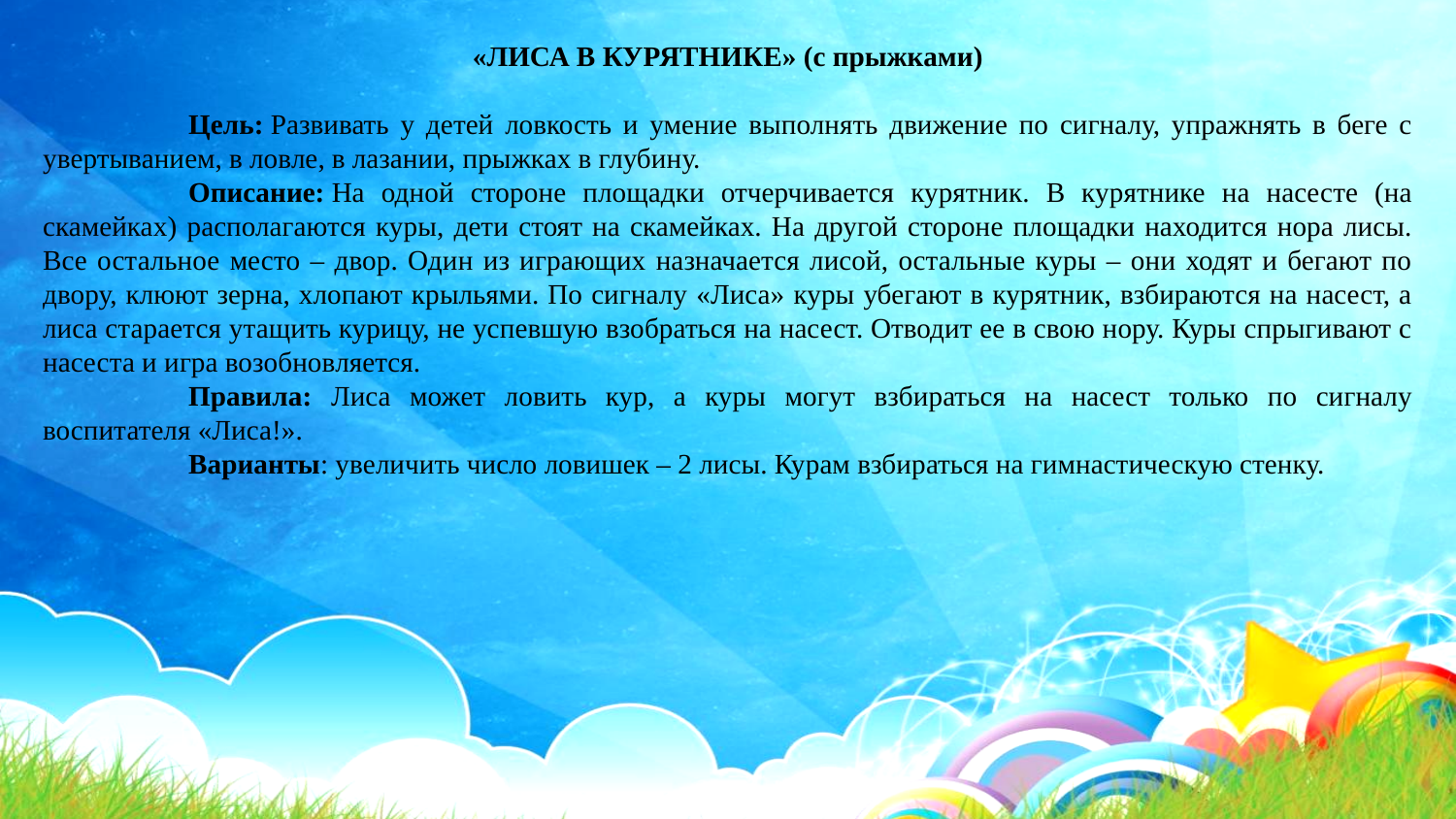

«ЛИСА В КУРЯТНИКЕ» (с прыжками)

	Цель: Развивать у детей ловкость и умение выполнять движение по сигналу, упражнять в беге с увертыванием, в ловле, в лазании, прыжках в глубину.
	Описание: На одной стороне площадки отчерчивается курятник. В курятнике на насесте (на скамейках) располагаются куры, дети стоят на скамейках. На другой стороне площадки находится нора лисы. Все остальное место – двор. Один из играющих назначается лисой, остальные куры – они ходят и бегают по двору, клюют зерна, хлопают крыльями. По сигналу «Лиса» куры убегают в курятник, взбираются на насест, а лиса старается утащить курицу, не успевшую взобраться на насест. Отводит ее в свою нору. Куры спрыгивают с насеста и игра возобновляется.
	Правила: Лиса может ловить кур, а куры могут взбираться на насест только по сигналу воспитателя «Лиса!».
	Варианты: увеличить число ловишек – 2 лисы. Курам взбираться на гимнастическую стенку.